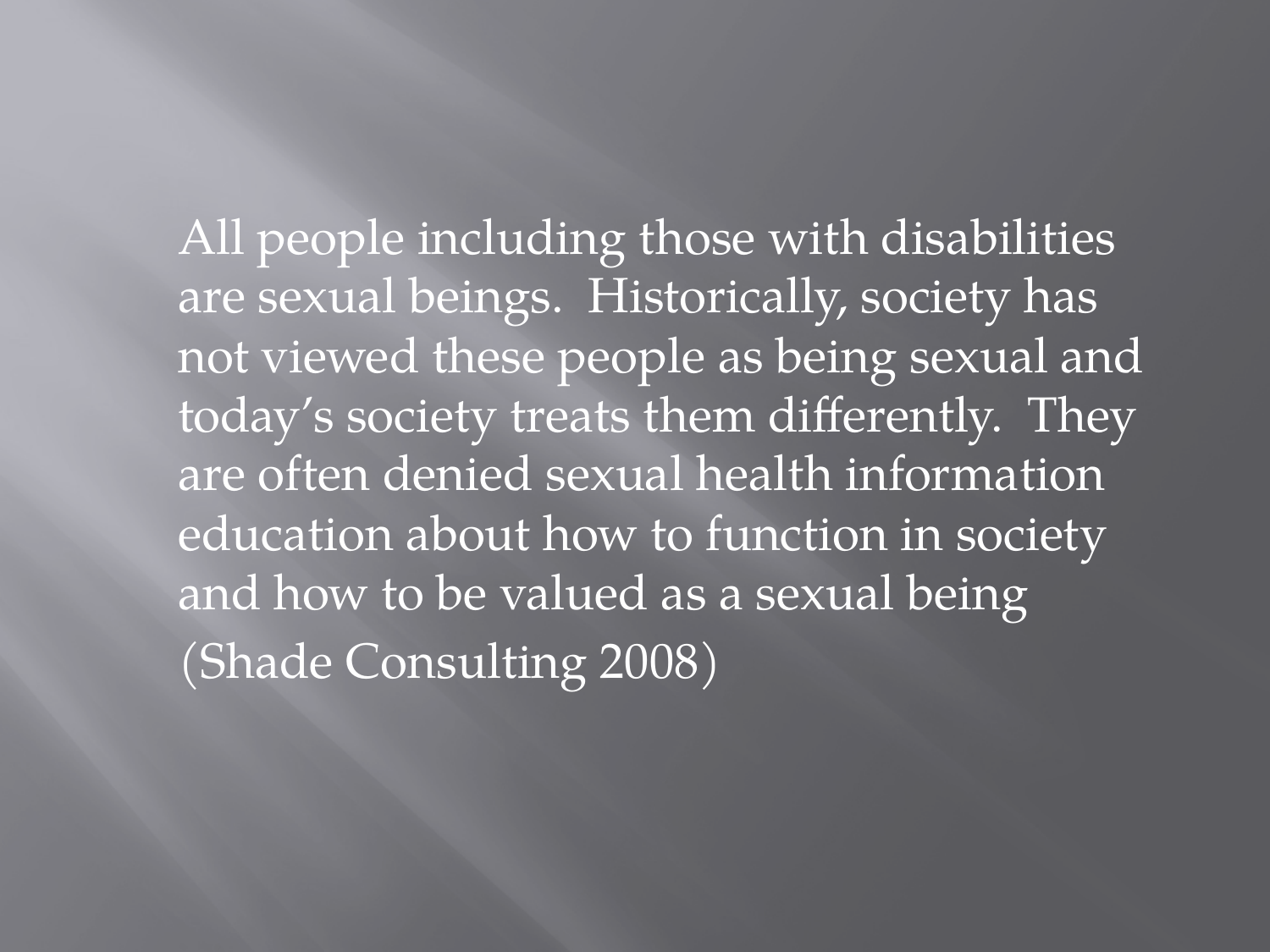

All people including those with disabilities are sexual beings.  Historically, society has not viewed these people as being sexual and today’s society treats them differently.  They are often denied sexual health information education about how to function in society and how to be valued as a sexual being
	(Shade Consulting 2008)